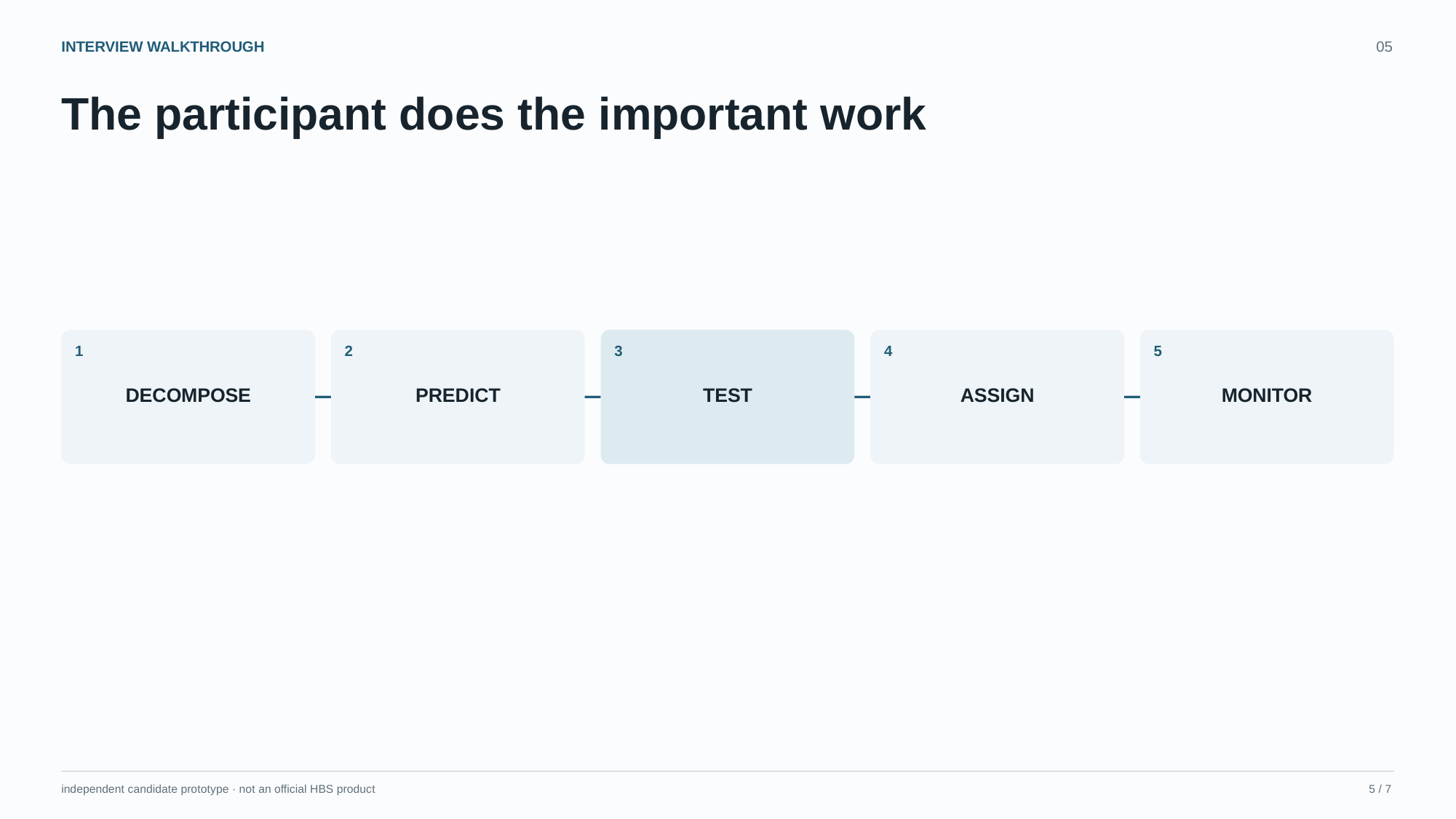

INTERVIEW WALKTHROUGH
05
The participant does the important work

1
2
3
4
5
DECOMPOSE
PREDICT
TEST
ASSIGN
MONITOR
independent candidate prototype · not an official HBS product
5 / 7